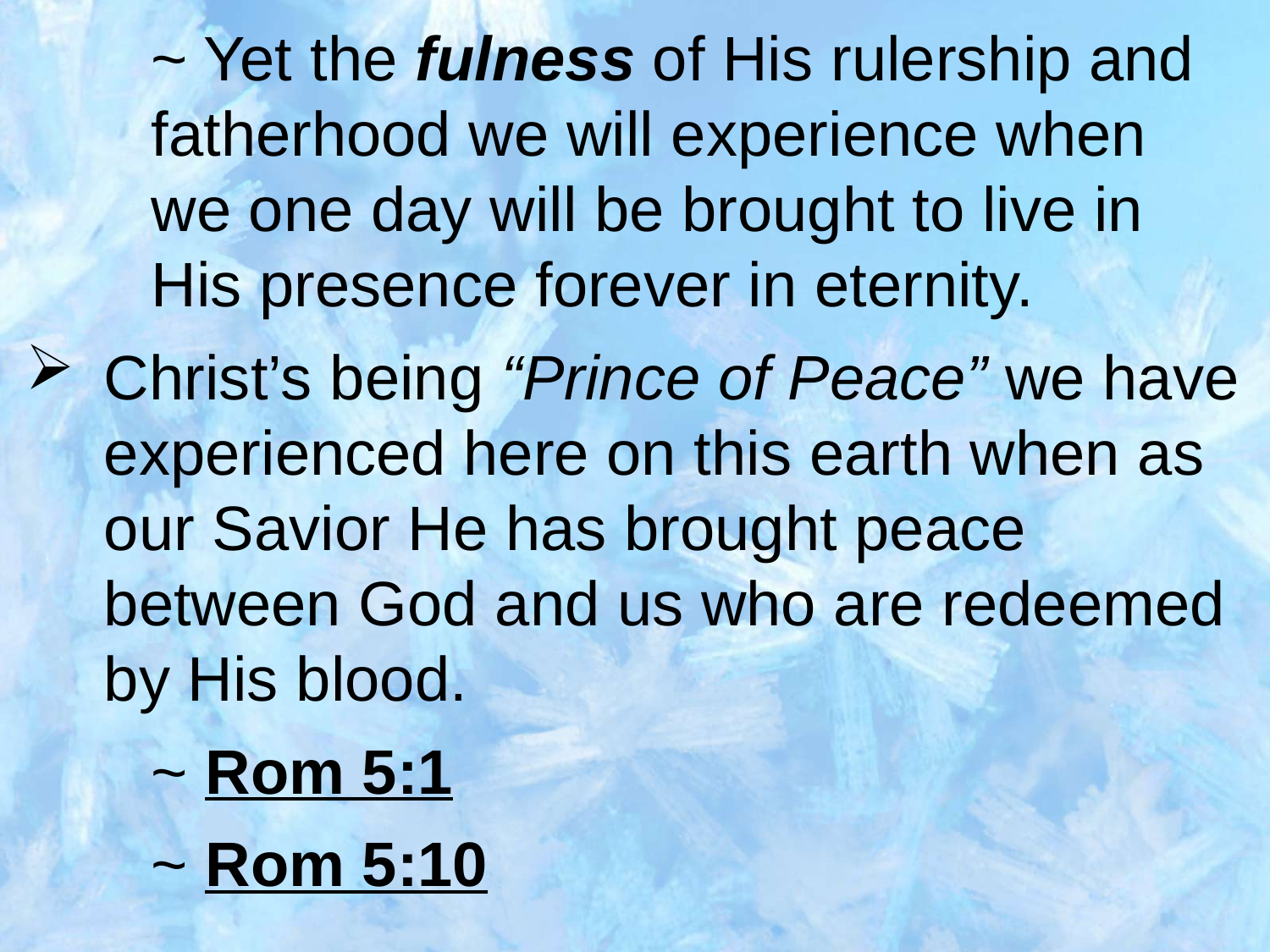

~ Yet the fulness of His rulership and 		fatherhood we will experience when 		we one day will be brought to live in 		His presence forever in eternity.
Christ’s being “Prince of Peace” we have experienced here on this earth when as our Savior He has brought peace between God and us who are redeemed by His blood.
	~ Rom 5:1
	~ Rom 5:10